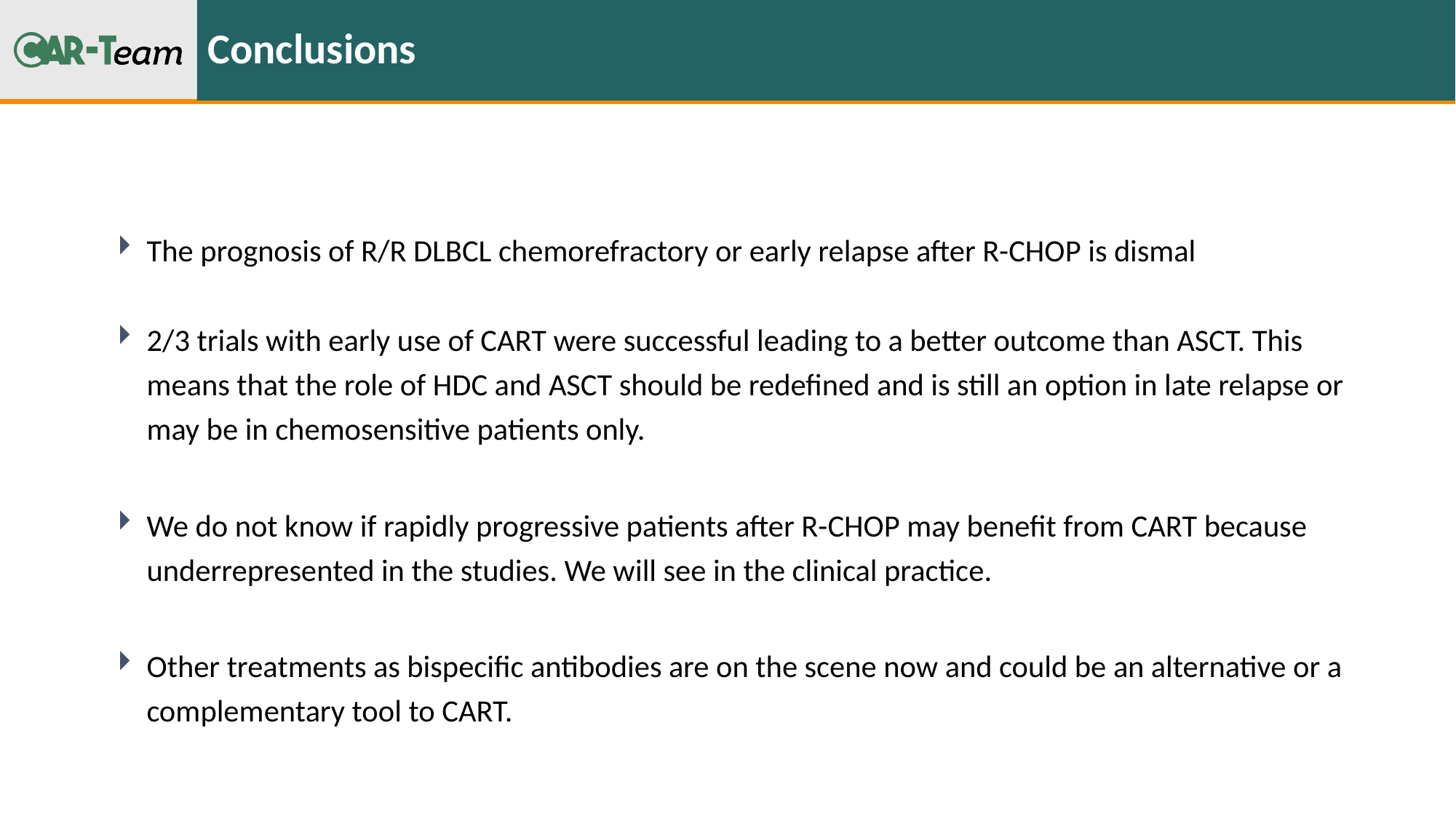

# Conclusions
The prognosis of R/R DLBCL chemorefractory or early relapse after R-CHOP is dismal
2/3 trials with early use of CART were successful leading to a better outcome than ASCT. This means that the role of HDC and ASCT should be redefined and is still an option in late relapse or may be in chemosensitive patients only.
We do not know if rapidly progressive patients after R-CHOP may benefit from CART because underrepresented in the studies. We will see in the clinical practice.
Other treatments as bispecific antibodies are on the scene now and could be an alternative or a complementary tool to CART.